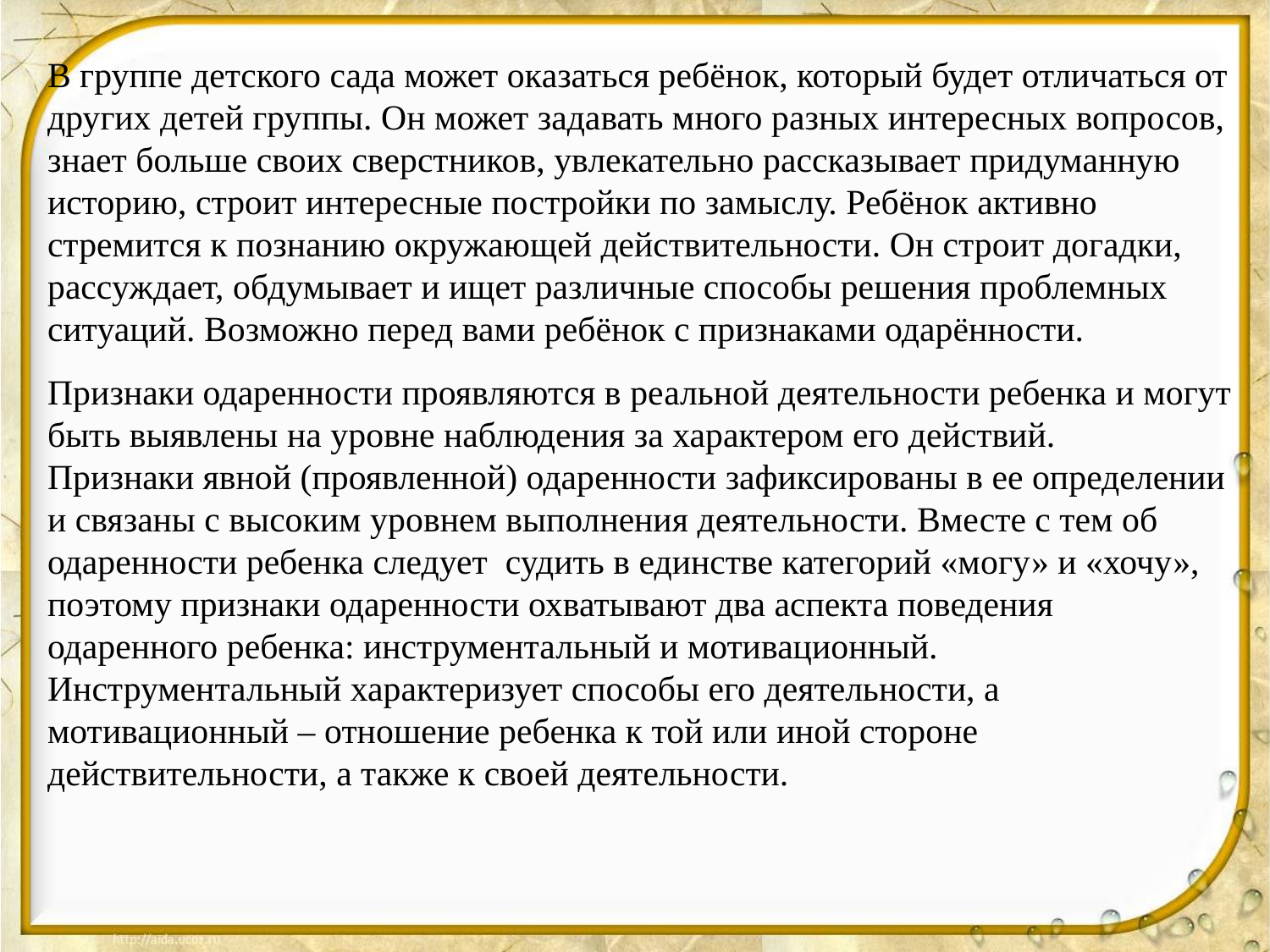

В группе детского сада может оказаться ребёнок, который будет отличаться от других детей группы. Он может задавать много разных интересных вопросов, знает больше своих сверстников, увлекательно рассказывает придуманную историю, строит интересные постройки по замыслу. Ребёнок активно стремится к познанию окружающей действительности. Он строит догадки, рассуждает, обдумывает и ищет различные способы решения проблемных ситуаций. Возможно перед вами ребёнок с признаками одарённости.
Признаки одаренности проявляются в реальной деятельности ребенка и могут быть выявлены на уровне наблюдения за характером его действий.     Признаки явной (проявленной) одаренности зафиксированы в ее определении и связаны с высоким уровнем выполнения деятельности. Вместе с тем об одаренности ребенка следует  судить в единстве категорий «могу» и «хочу», поэтому признаки одаренности охватывают два аспекта поведения одаренного ребенка: инструментальный и мотивационный. Инструментальный характеризует способы его деятельности, а мотивационный – отношение ребенка к той или иной стороне действительности, а также к своей деятельности.